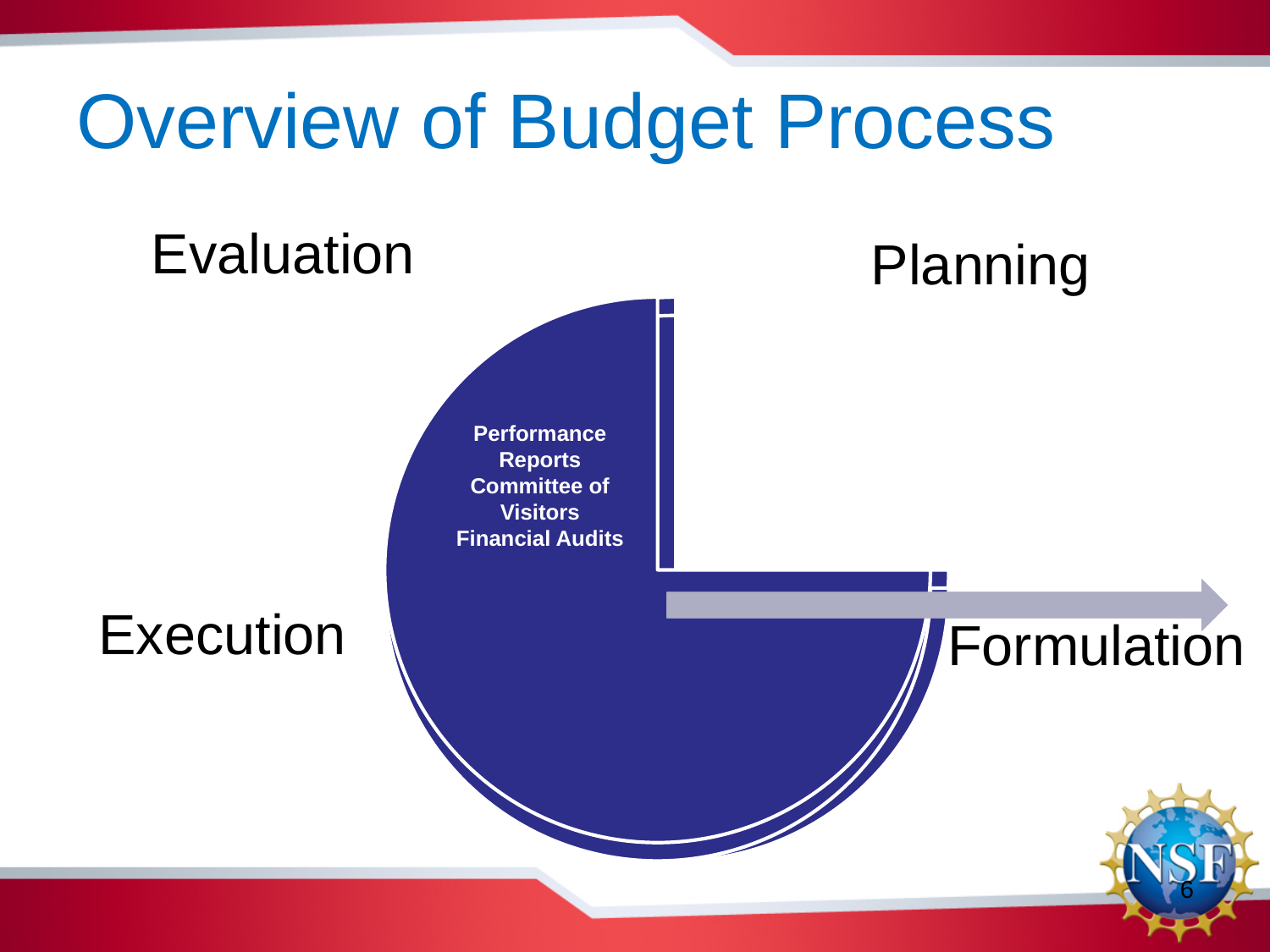

# Overview of Budget Process
Community Input
Prior Year Performance
Performance Reports
Committee of Visitors
Financial Audits
Strategic Plan
Internal Budget Development
Submission to OMB
Request to Congress
Develop Internal Allocations
Commit, Obligate, and Expend Funds
Evaluation
Planning
Execution
Formulation
6